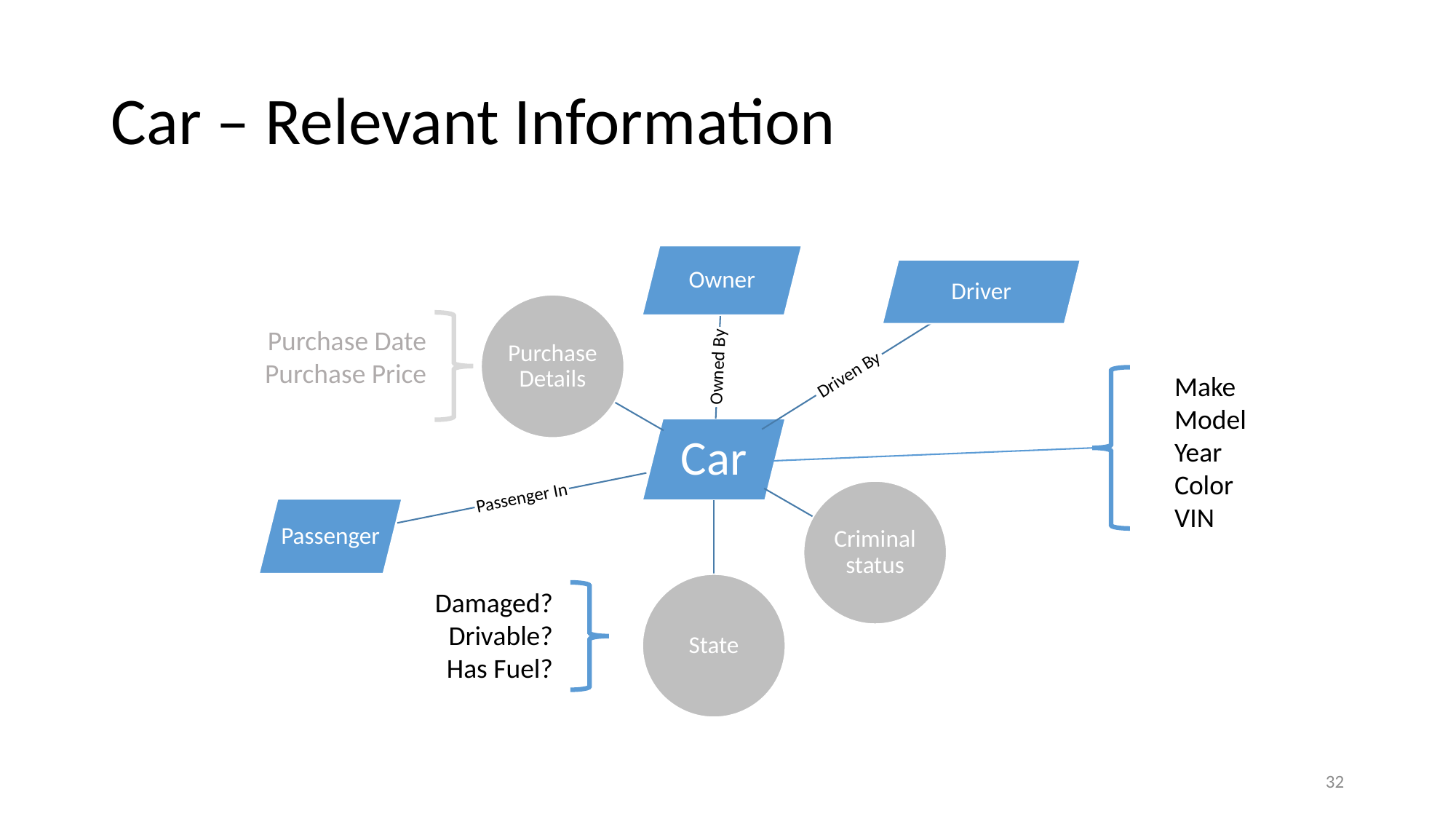

# Car – Relevant Information
Car
Owned By
Owner
Driven By
Driver

Criminal status

State
Passenger In
Passenger

Purchase Details

Purchase Date
Purchase Price
Make
Model
Year
Color
VIN

	Damaged?
Drivable?
Has Fuel?

32